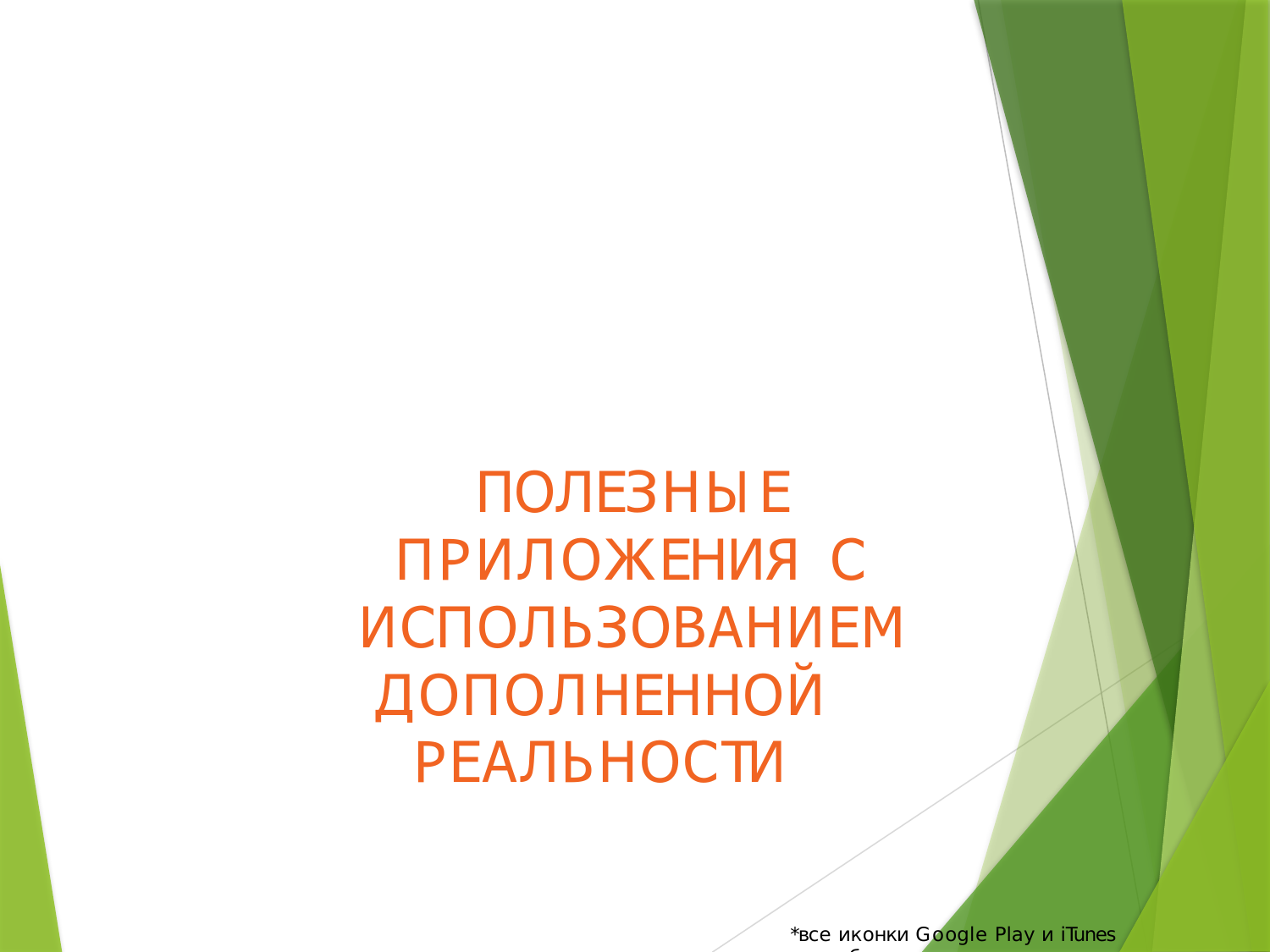

ПОЛЕЗНЫЕ ПРИЛОЖЕНИЯ  С ИСПОЛЬЗОВАНИЕМ
ДОПОЛНЕННОЙ РЕАЛЬНОСТИ
*все иконки Google Play и iTunes кликабельны